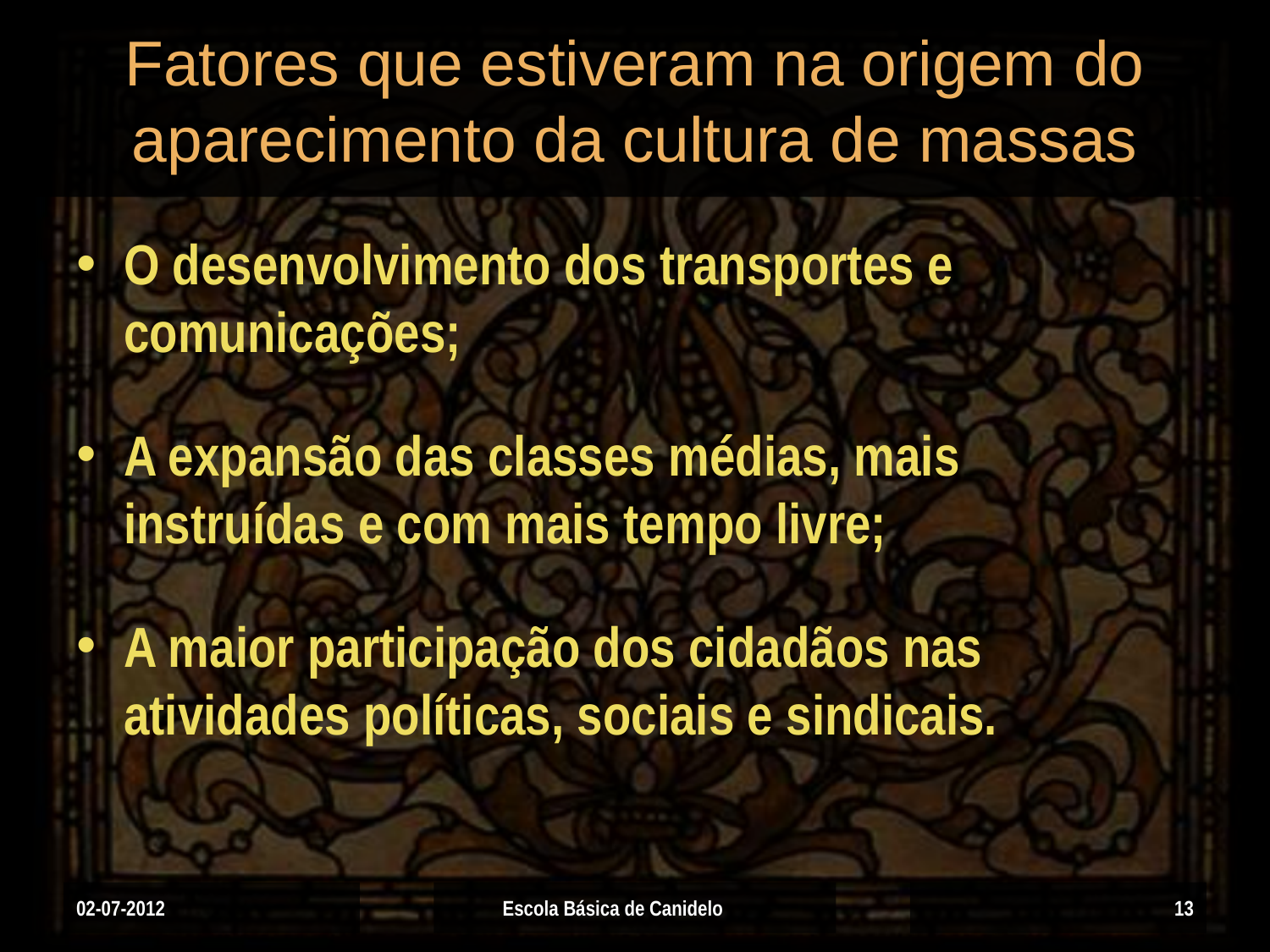

# Fatores que estiveram na origem do aparecimento da cultura de massas
O desenvolvimento dos transportes e comunicações;

A expansão das classes médias, mais instruídas e com mais tempo livre;

A maior participação dos cidadãos nas atividades políticas, sociais e sindicais.
02-07-2012
Escola Básica de Canidelo
13